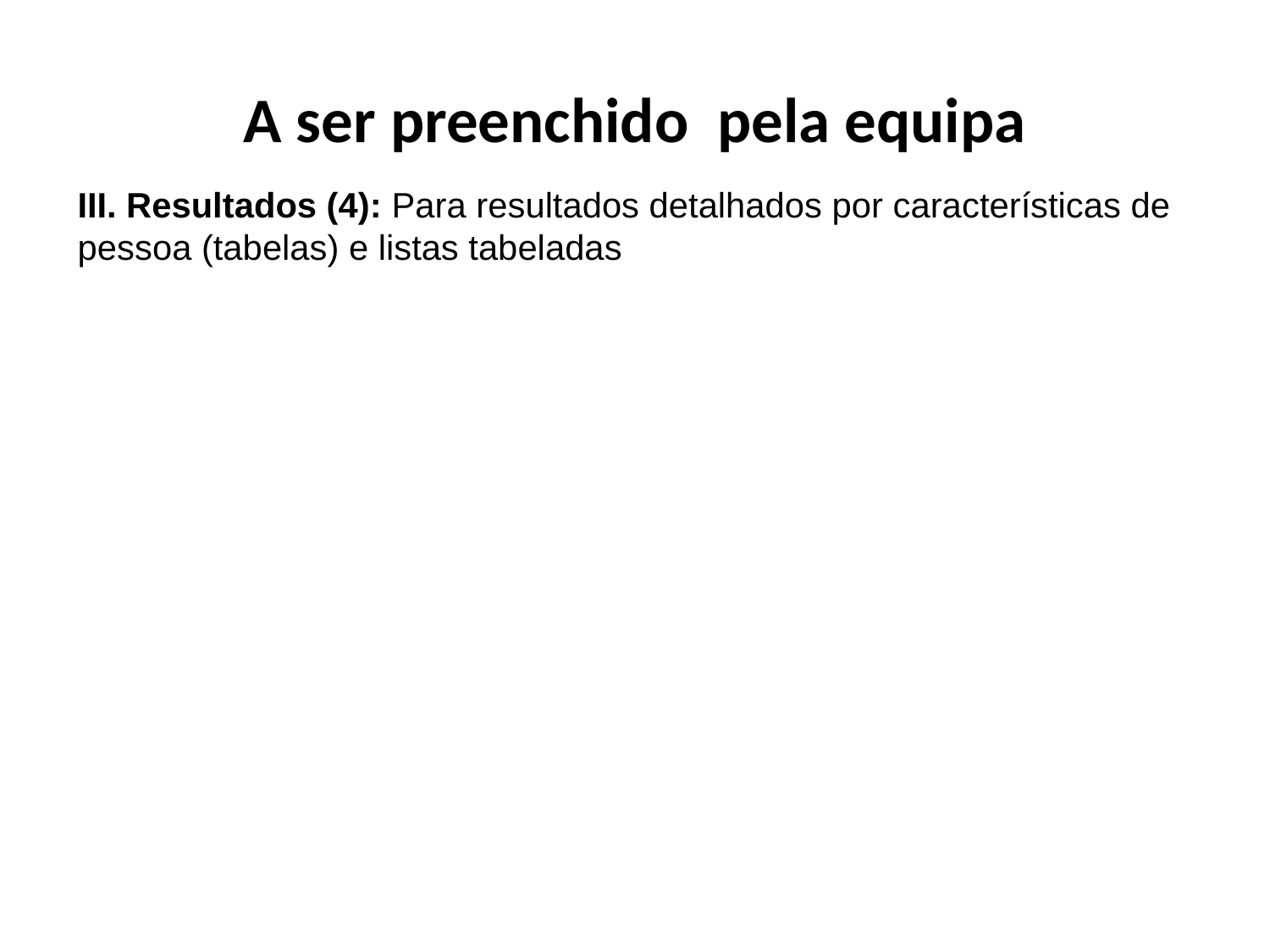

# A ser preenchido  pela equipa
III. Resultados (4): Para resultados detalhados por características de pessoa (tabelas) e listas tabeladas